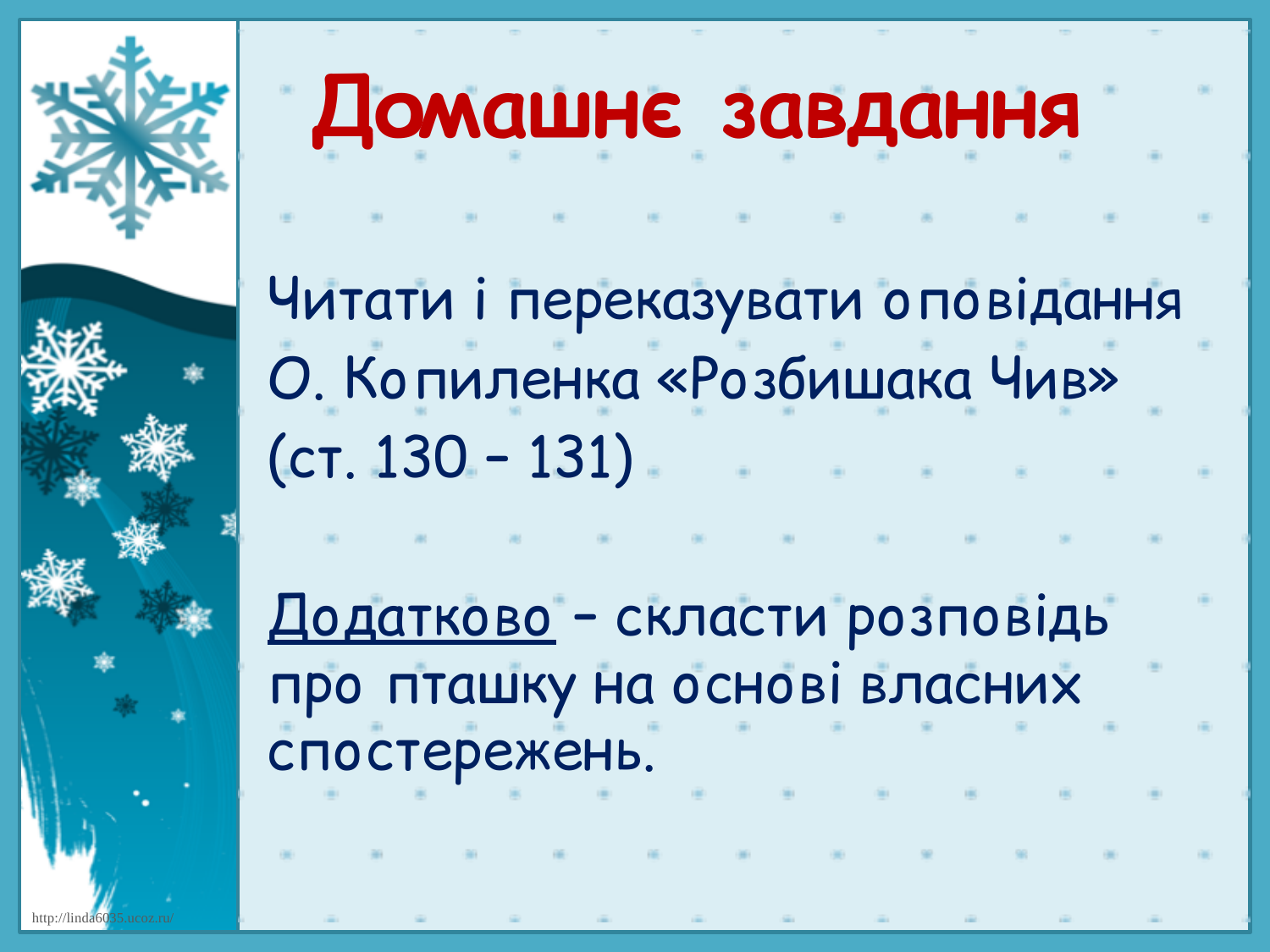

# Домашнє завдання
Читати і переказувати оповідання
О. Копиленка «Розбишака Чив»
(ст. 130 – 131)

Додатково – скласти розповідь про пташку на основі власних спостережень.